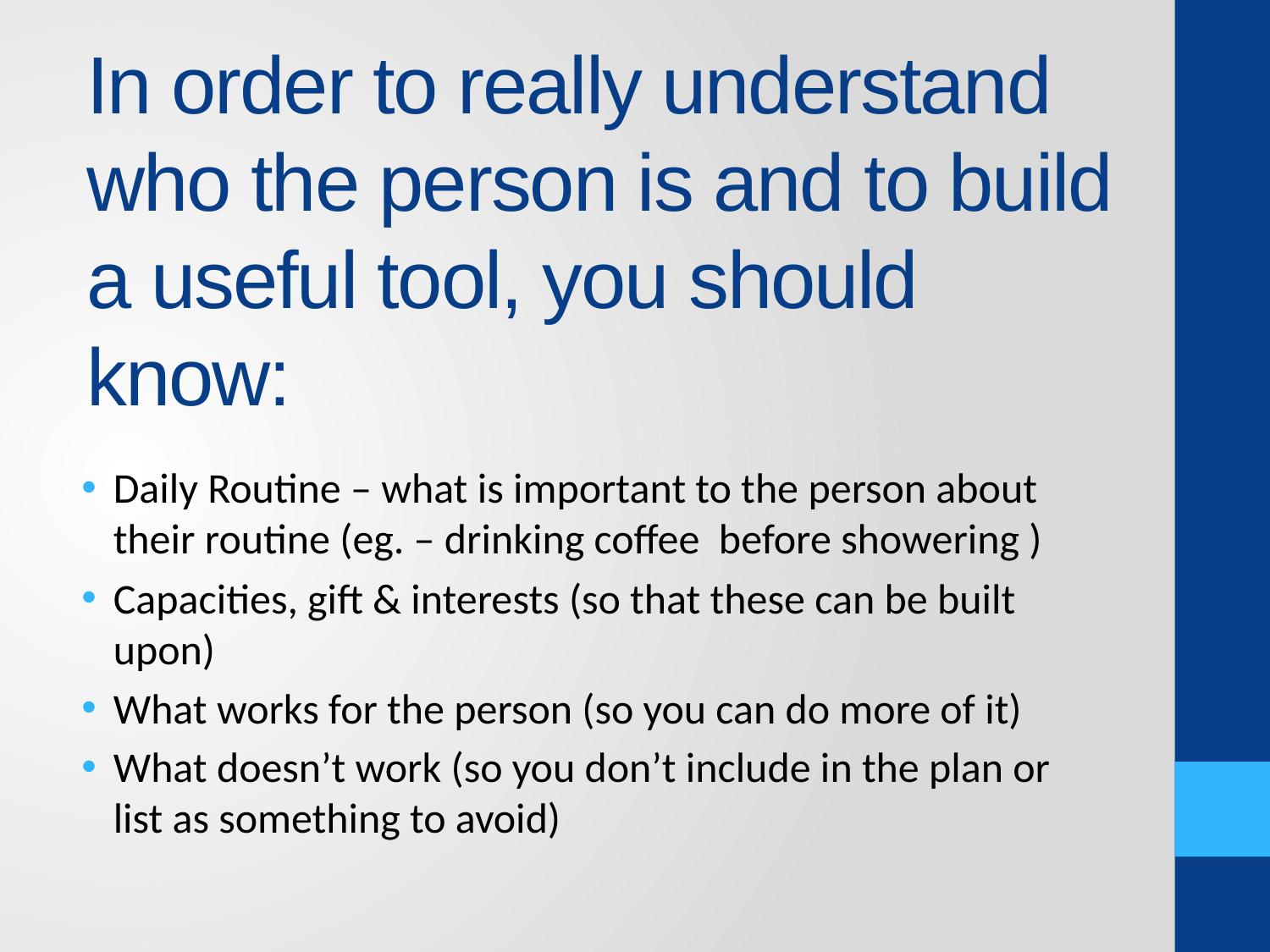

# In order to really understand who the person is and to build a useful tool, you should know:
Daily Routine – what is important to the person about their routine (eg. – drinking coffee  before showering )
Capacities, gift & interests (so that these can be built upon)
What works for the person (so you can do more of it)
What doesn’t work (so you don’t include in the plan or list as something to avoid)